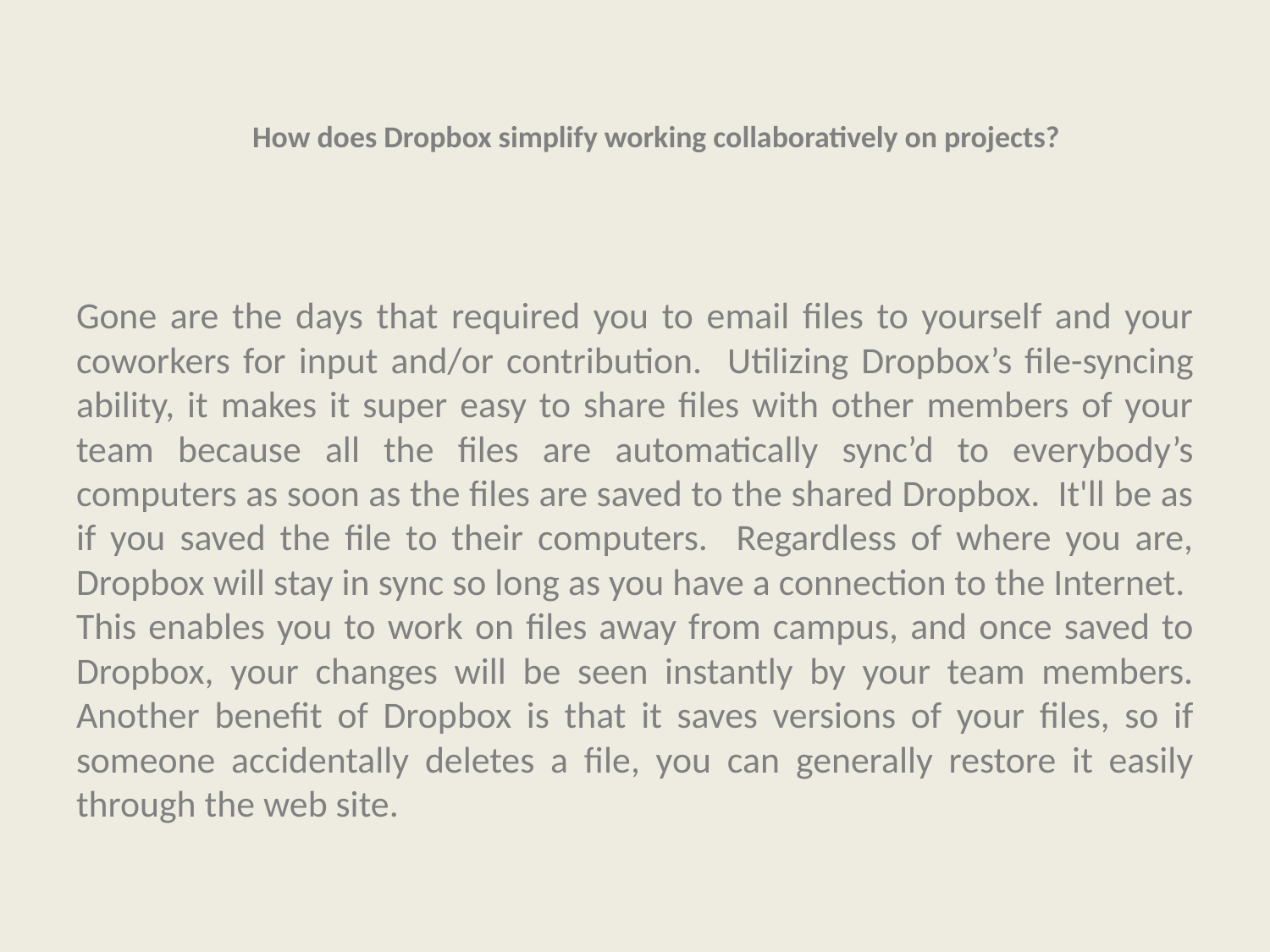

# How does Dropbox simplify working collaboratively on projects?
Gone are the days that required you to email files to yourself and your coworkers for input and/or contribution.  Utilizing Dropbox’s file-syncing ability, it makes it super easy to share files with other members of your team because all the files are automatically sync’d to everybody’s computers as soon as the files are saved to the shared Dropbox.  It'll be as if you saved the file to their computers.  Regardless of where you are, Dropbox will stay in sync so long as you have a connection to the Internet.  This enables you to work on files away from campus, and once saved to Dropbox, your changes will be seen instantly by your team members. Another benefit of Dropbox is that it saves versions of your files, so if someone accidentally deletes a file, you can generally restore it easily through the web site.